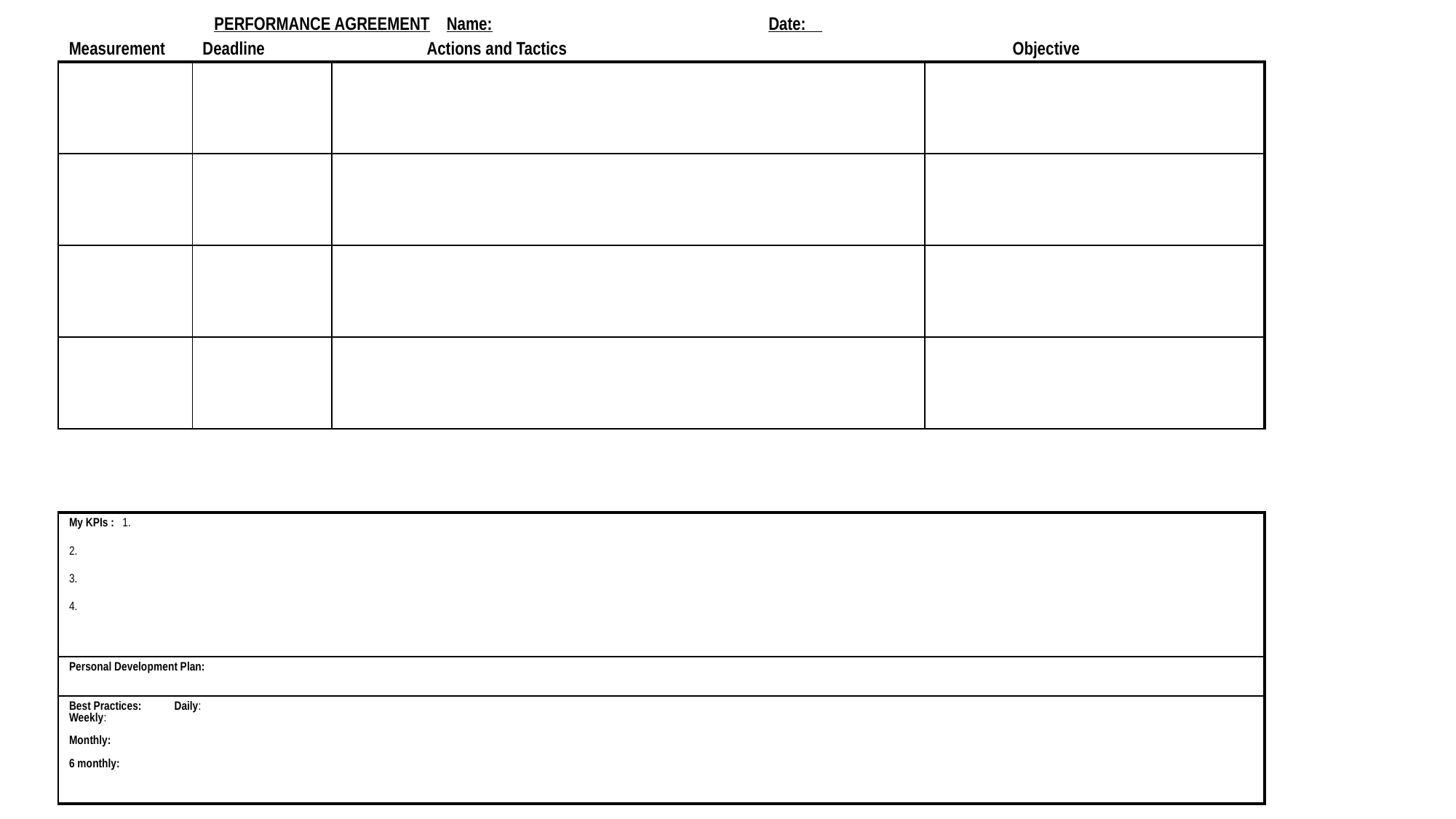

PERFORMANCE AGREEMENT    Name:                                                                  Date:
Measurement         Deadline                                       Actions and Tactics                                                                                                           Objective
|  |  |  |  |
| --- | --- | --- | --- |
|  |  |  |  |
|  |  |  |  |
|  |  |  |  |

| My KPIs : 1. 2. 3. 4. |
| --- |
| Personal Development Plan: |
| Best Practices: Daily: Weekly: Monthly: 6 monthly: |